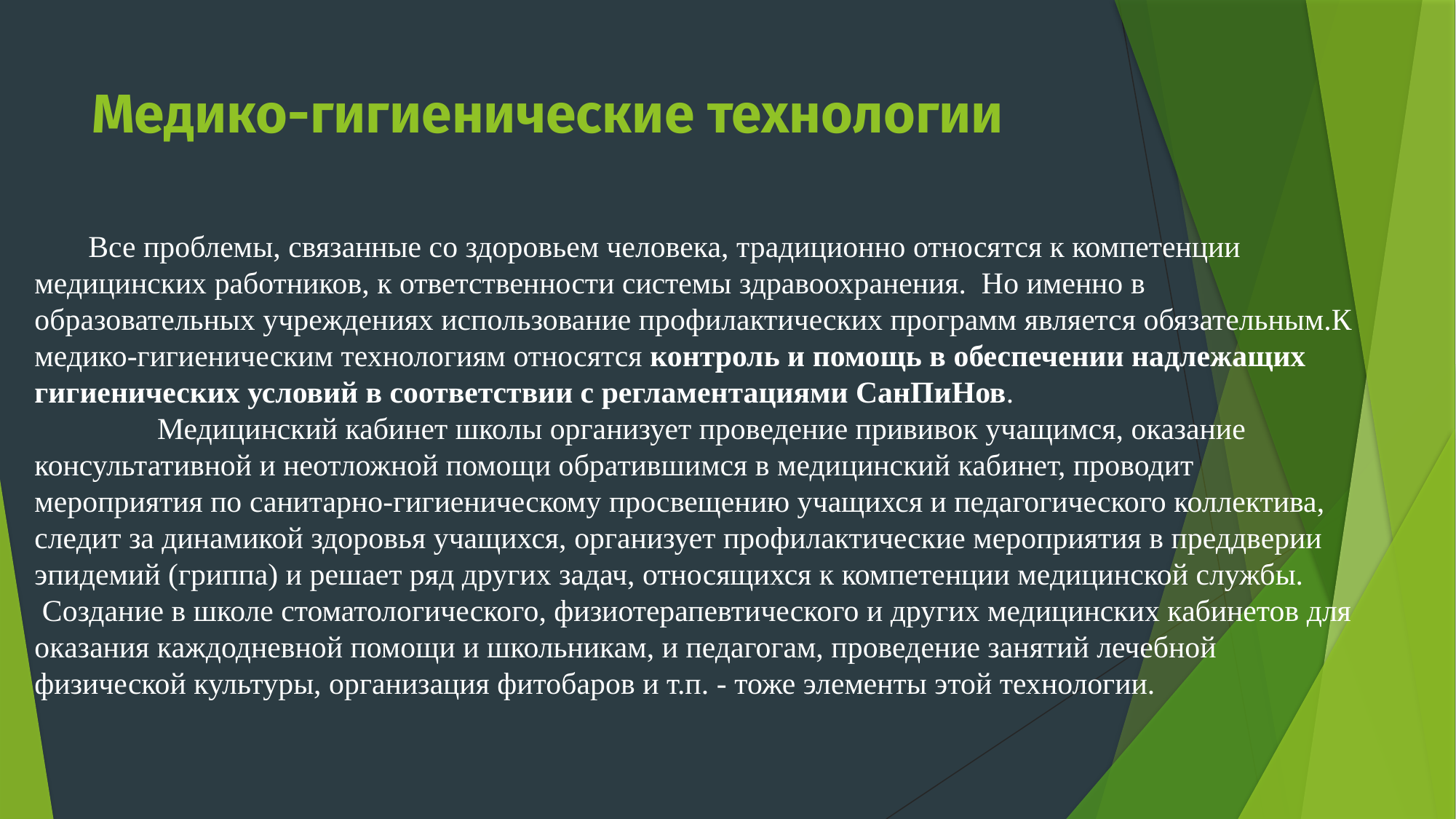

# Медико-гигиенические технологии
Все проблемы, связанные со здоровьем человека, традиционно относятся к компетенции медицинских работников, к ответственности системы здравоохранения.  Но именно в образовательных учреждениях использование профилактических программ является обязательным.К медико-гигиеническим технологиям относятся контроль и помощь в обеспечении надлежащих гигиенических условий в соответствии с регламентациями СанПиНов.
         Медицинский кабинет школы организует проведение прививок учащимся, оказание консультативной и неотложной помощи обратившимся в медицинский кабинет, проводит мероприятия по санитарно-гигиеническому просвещению учащихся и педагогического коллектива, следит за динамикой здоровья учащихся, организует профилактические мероприятия в преддверии эпидемий (гриппа) и решает ряд других задач, относящихся к компетенции медицинской службы.  Создание в школе стоматологического, физиотерапевтического и других медицинских кабинетов для оказания каждодневной помощи и школьникам, и педагогам, проведение занятий лечебной физической культуры, организация фитобаров и т.п. - тоже элементы этой технологии.